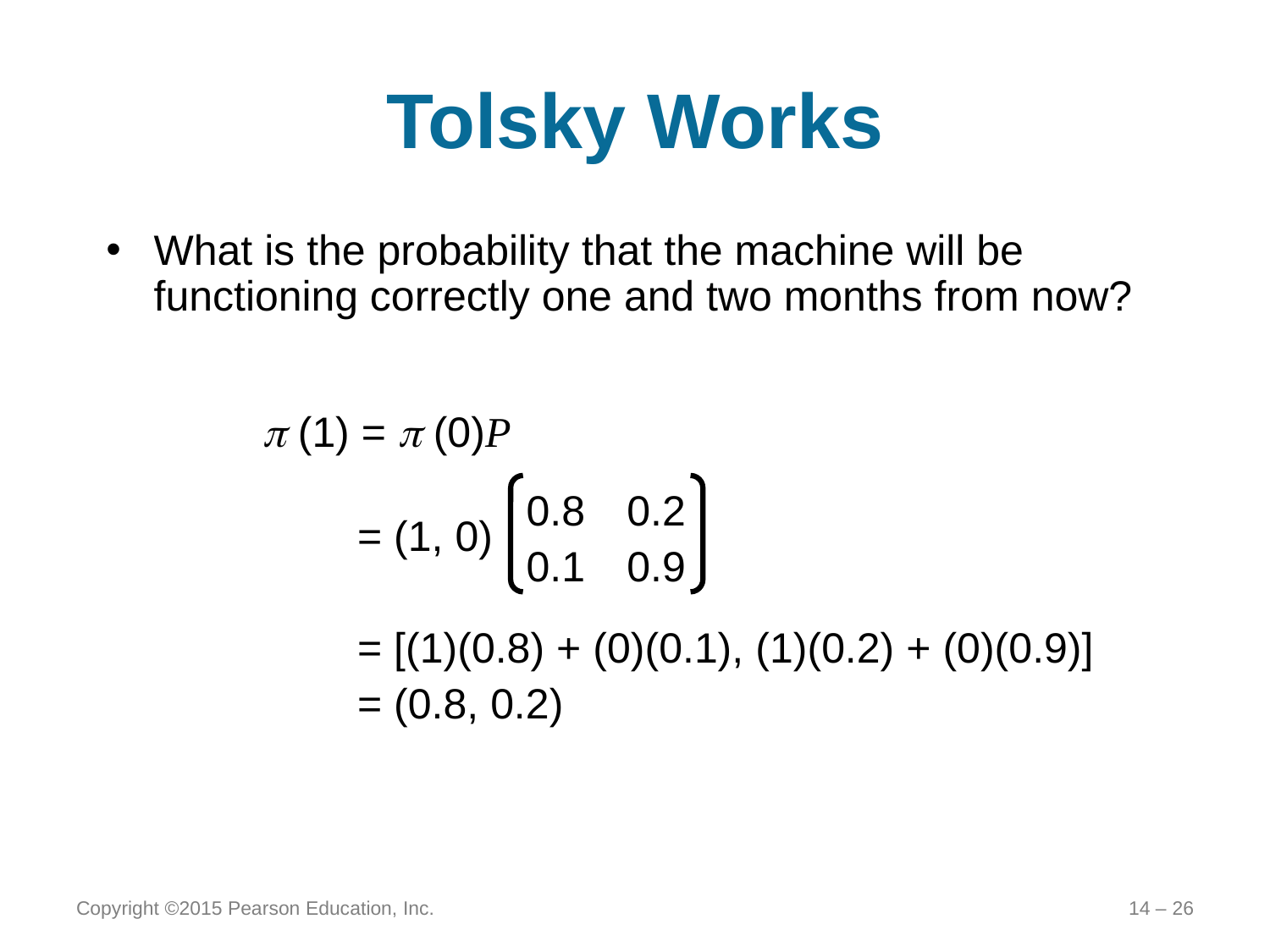

# Tolsky Works
What is the probability that the machine will be functioning correctly one and two months from now?
π (1) = π (0)P
0.8	0.2
0.1	0.9

= (1, 0)

= [(1)(0.8) + (0)(0.1), (1)(0.2) + (0)(0.9)]
= (0.8, 0.2)
Copyright ©2015 Pearson Education, Inc.
14 – 26